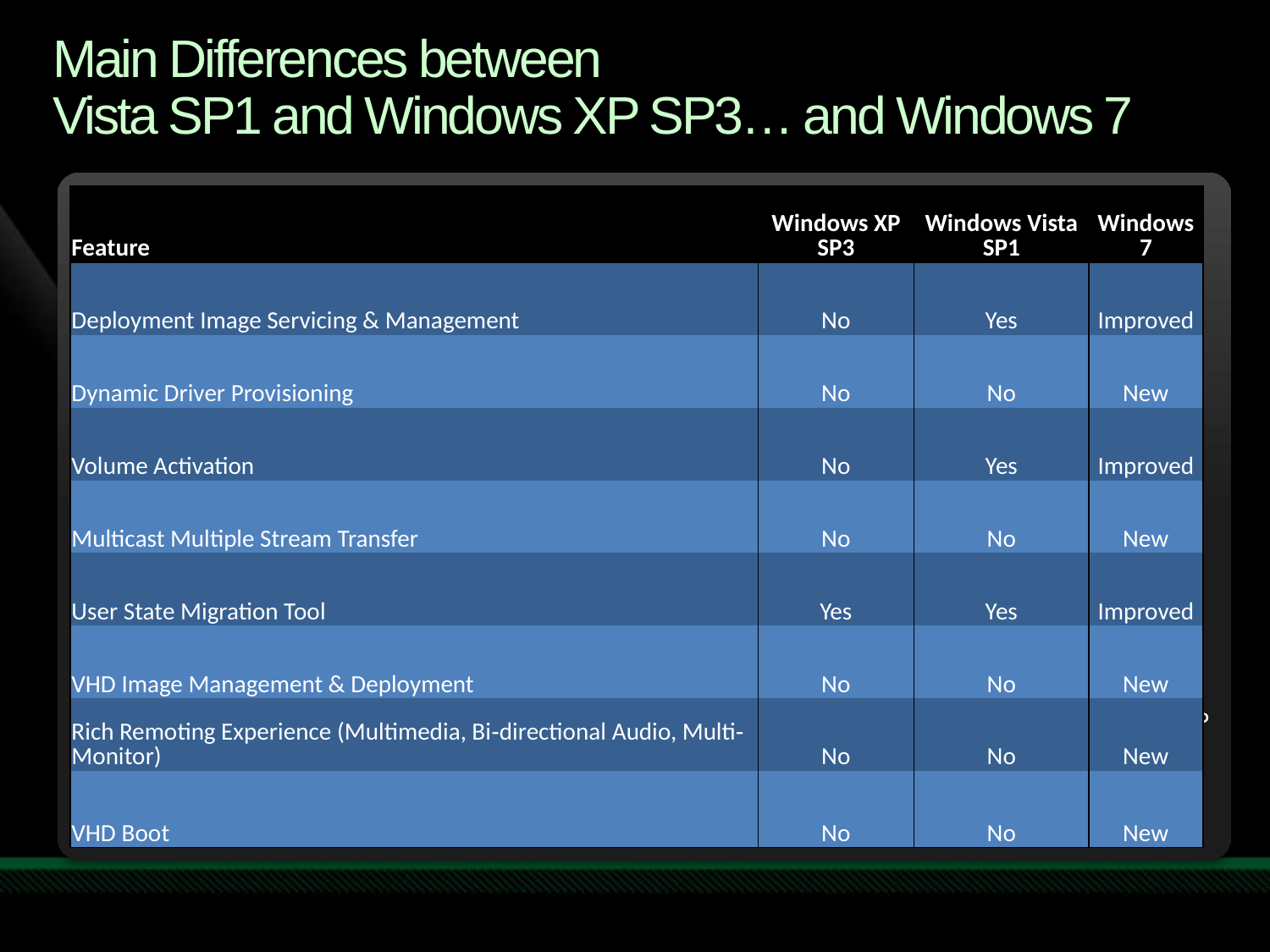

# Main Differences between Vista SP1 and Windows XP SP3… and Windows 7

| Feature | Windows XP SP3 | Windows Vista SP1 | Windows 7 |
| --- | --- | --- | --- |
| Deployment Image Servicing & Management | No | Yes | Improved |
| Dynamic Driver Provisioning | No | No | New |
| Volume Activation | No | Yes | Improved |
| Multicast Multiple Stream Transfer | No | No | New |
| User State Migration Tool | Yes | Yes | Improved |
| VHD Image Management & Deployment | No | No | New |
| Rich Remoting Experience (Multimedia, Bi‐directional Audio, Multi‐Monitor) | No | No | New |
| VHD Boot | No | No | New |
Deployment
Image based Setup (IBS)
Windows Vista is distributed as a WIM image file and installed by using IBS, resulting in a quicker and more streamlined installation process.
Windows XP is not distributed as a WIM image, nor does it use IBS; however, Microsoft tools support creating WIM images of Windows XP but without the offline‐servicing benefits of Windows Vista images.
Installation Tools
Windows Vista imaging and installation tools support IBS and are far more advanced than Windows XP deployment tools, supporting more deployment scenarios with less cost.
Windows Setup
Windows Vista uses IBS and supports more deployment scenarios than Windows XP.
Windows Vista uses a single XML‐based answer file, providing a more consistent installation, while Windows XP uses multiple text‐based answer files.
Windows SIM supports all the settings that Windows Vista exposes for deployment for all configuration passes, while Setup Manager only supports a subset of Windows XP settings.
World-wide single image deployment
Windows Vista enables organizations to create and deploy a single worldwide image, while Windows XP often requires numerous images for a worldwide deployment.
• MDT enables companies to use thin‐imaging techniques to reduce both Windows XP and Windows Vista image counts.